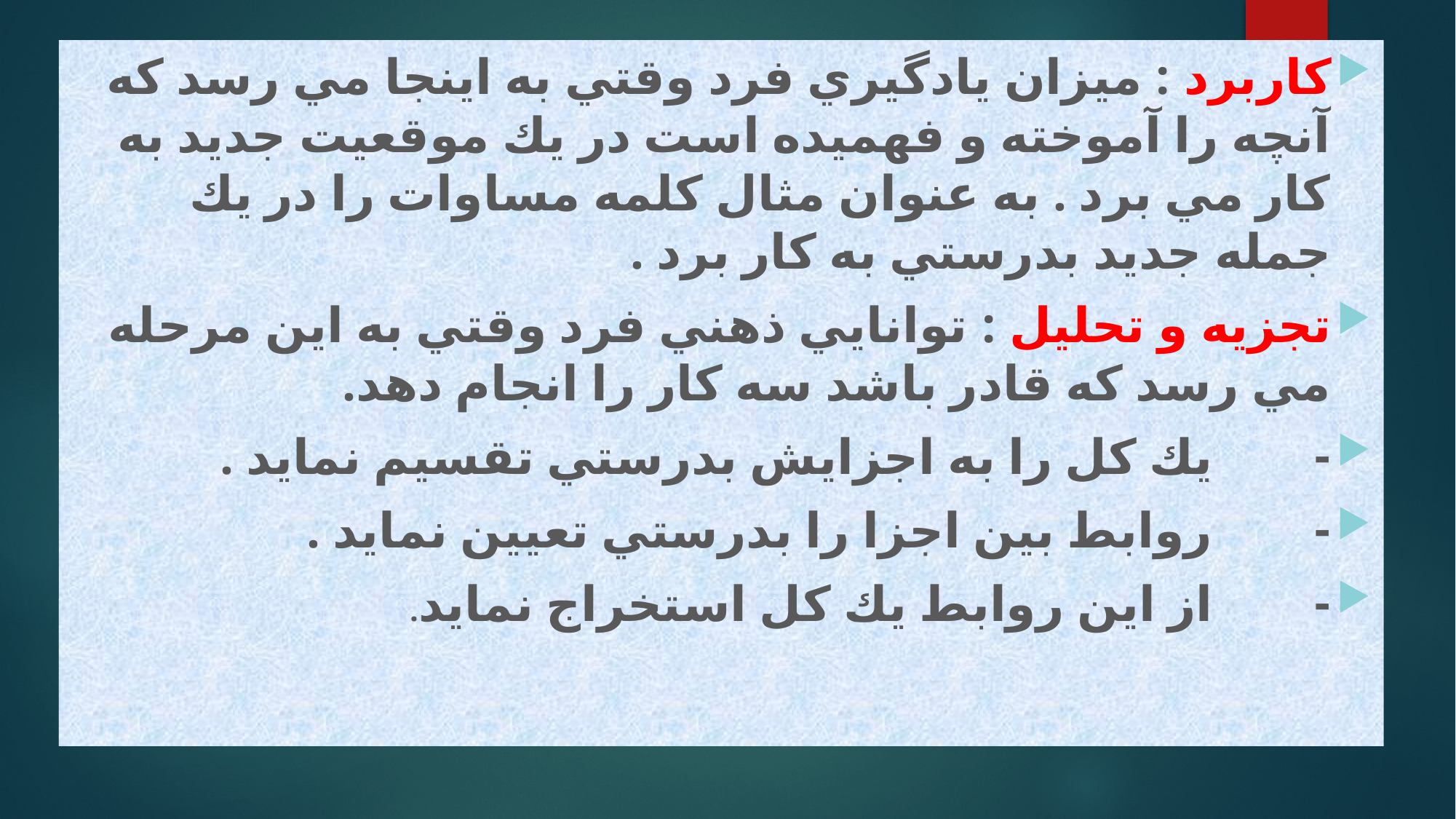

كاربرد : ميزان يادگيري فرد وقتي به اينجا مي رسد كه آنچه را آموخته و فهميده است در يك موقعيت جديد به كار مي برد . به عنوان مثال كلمه مساوات را در يك جمله جديد بدرستي به كار برد .
تجزيه و تحليل : توانايي ذهني فرد وقتي به اين مرحله مي رسد كه قادر باشد سه كار را انجام دهد.
-        يك كل را به اجزايش بدرستي تقسيم نمايد .
-        روابط بين اجزا را بدرستي تعيين نمايد .
-        از اين روابط يك كل استخراج نمايد.